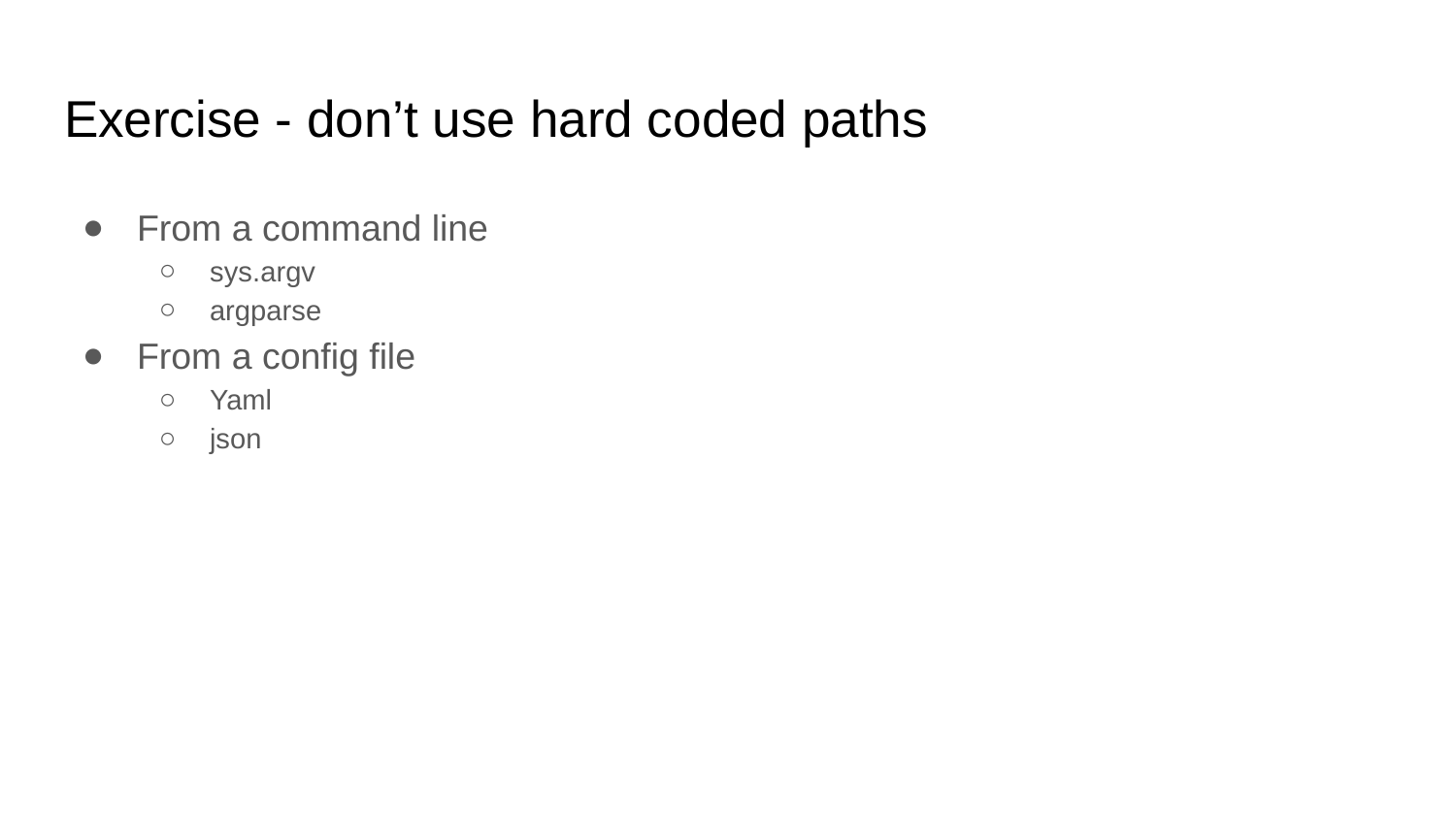

# Exercise - don’t use hard coded paths
From a command line
sys.argv
argparse
From a config file
Yaml
json